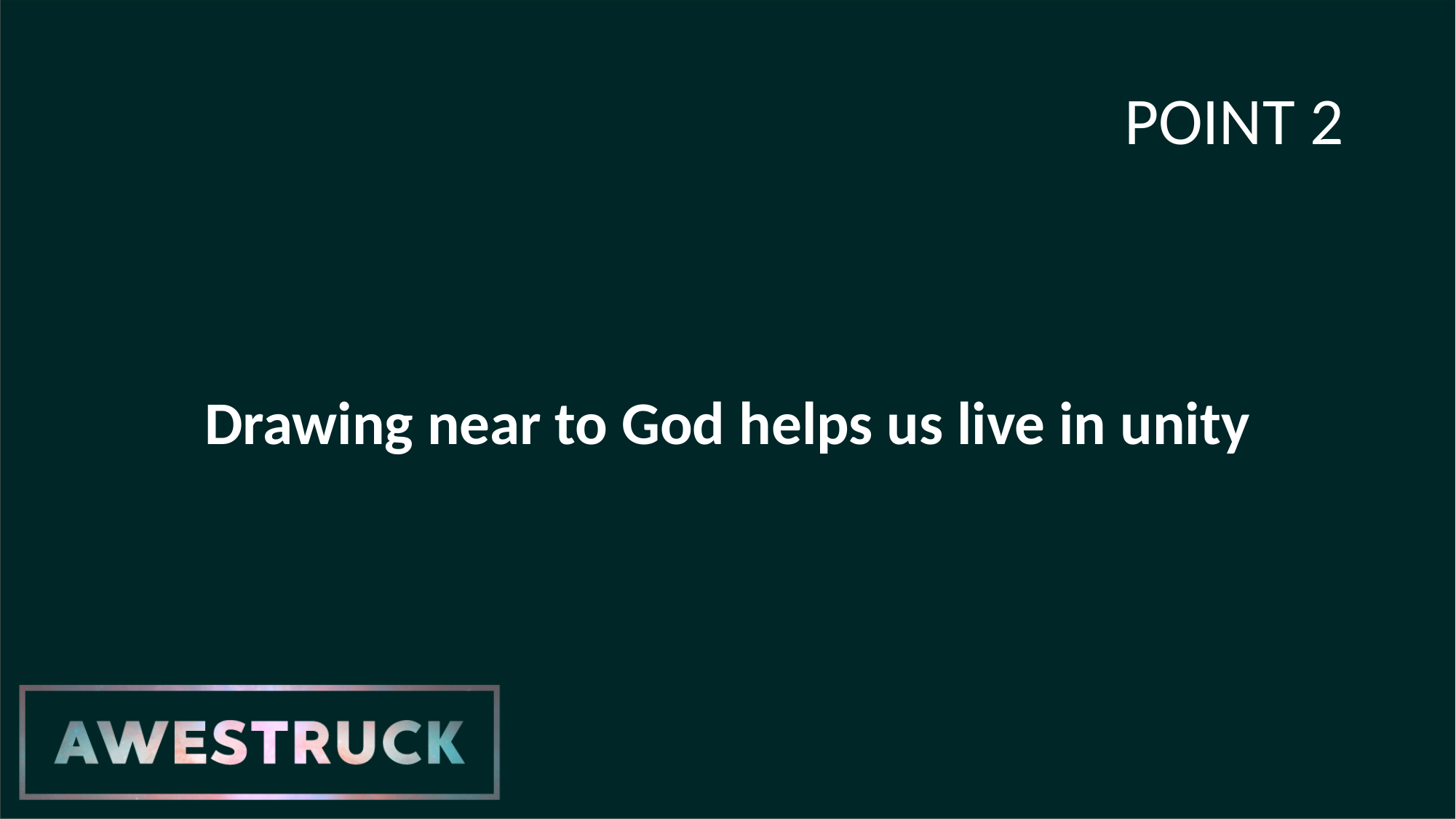

# POINT 2

Drawing near to God helps us live in unity